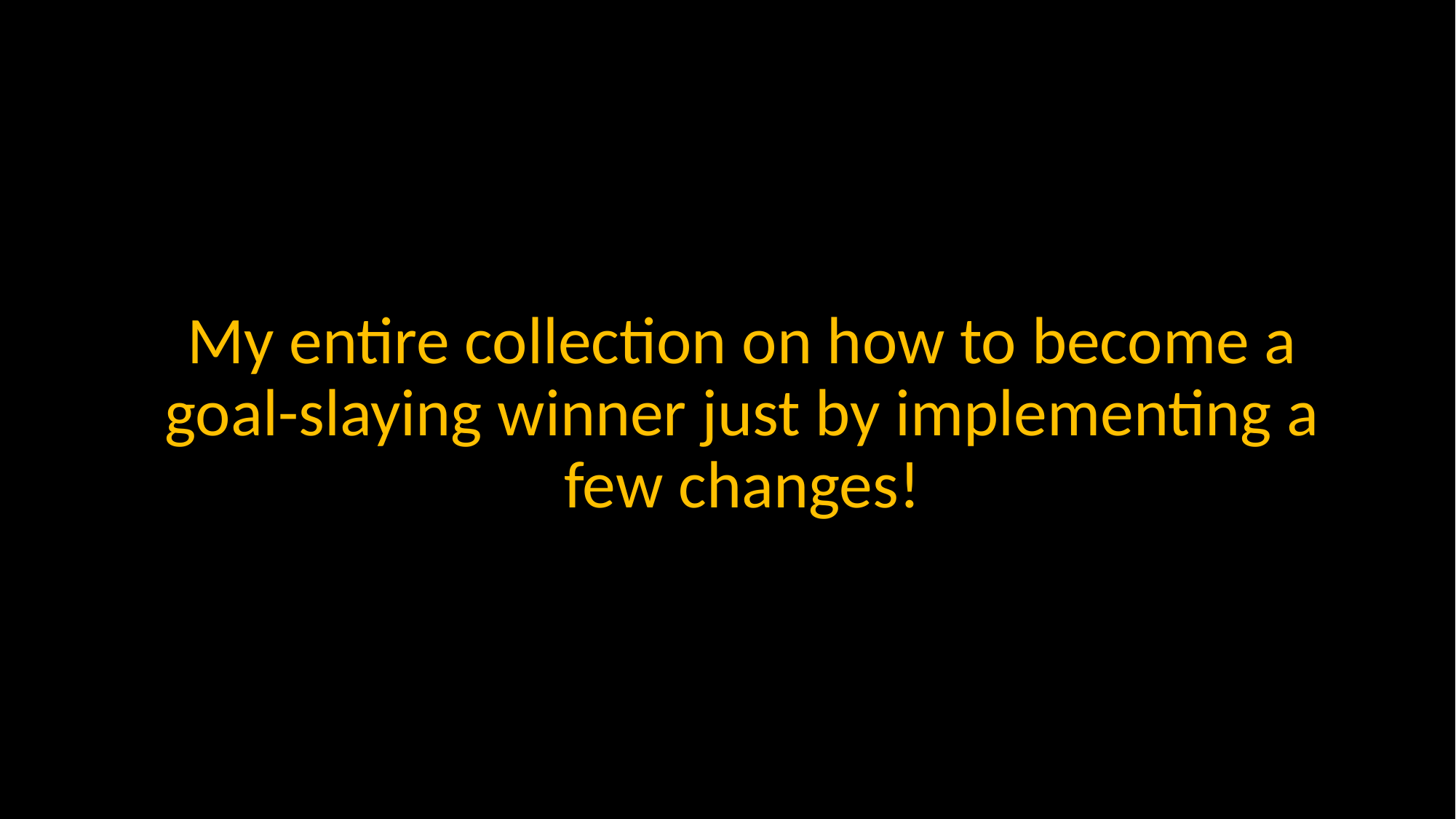

My entire collection on how to become a goal-slaying winner just by implementing a few changes!